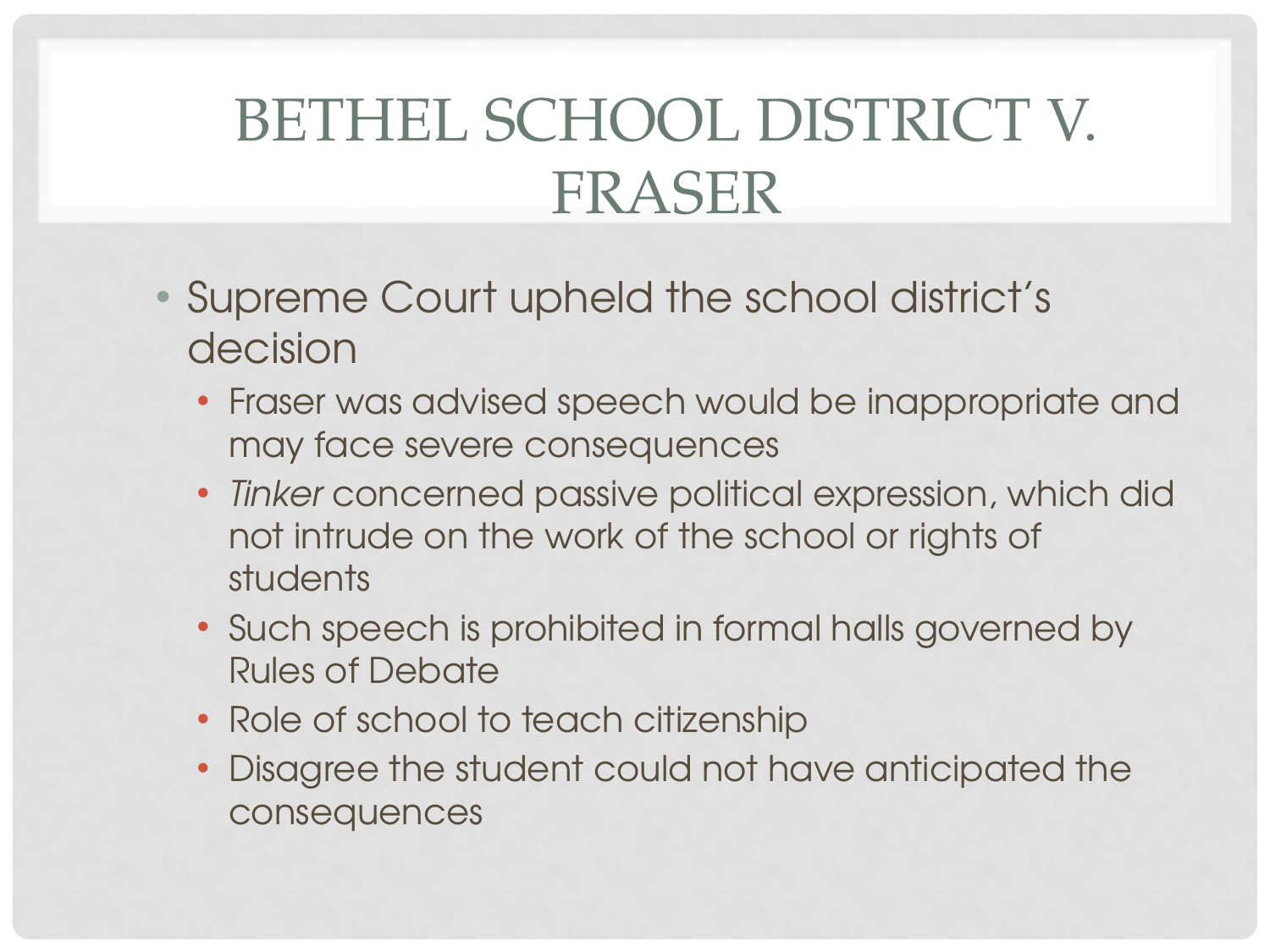

# Bethel School District v. Fraser
Supreme Court upheld the school district’s decision
Fraser was advised speech would be inappropriate and may face severe consequences
Tinker concerned passive political expression, which did not intrude on the work of the school or rights of students
Such speech is prohibited in formal halls governed by Rules of Debate
Role of school to teach citizenship
Disagree the student could not have anticipated the consequences